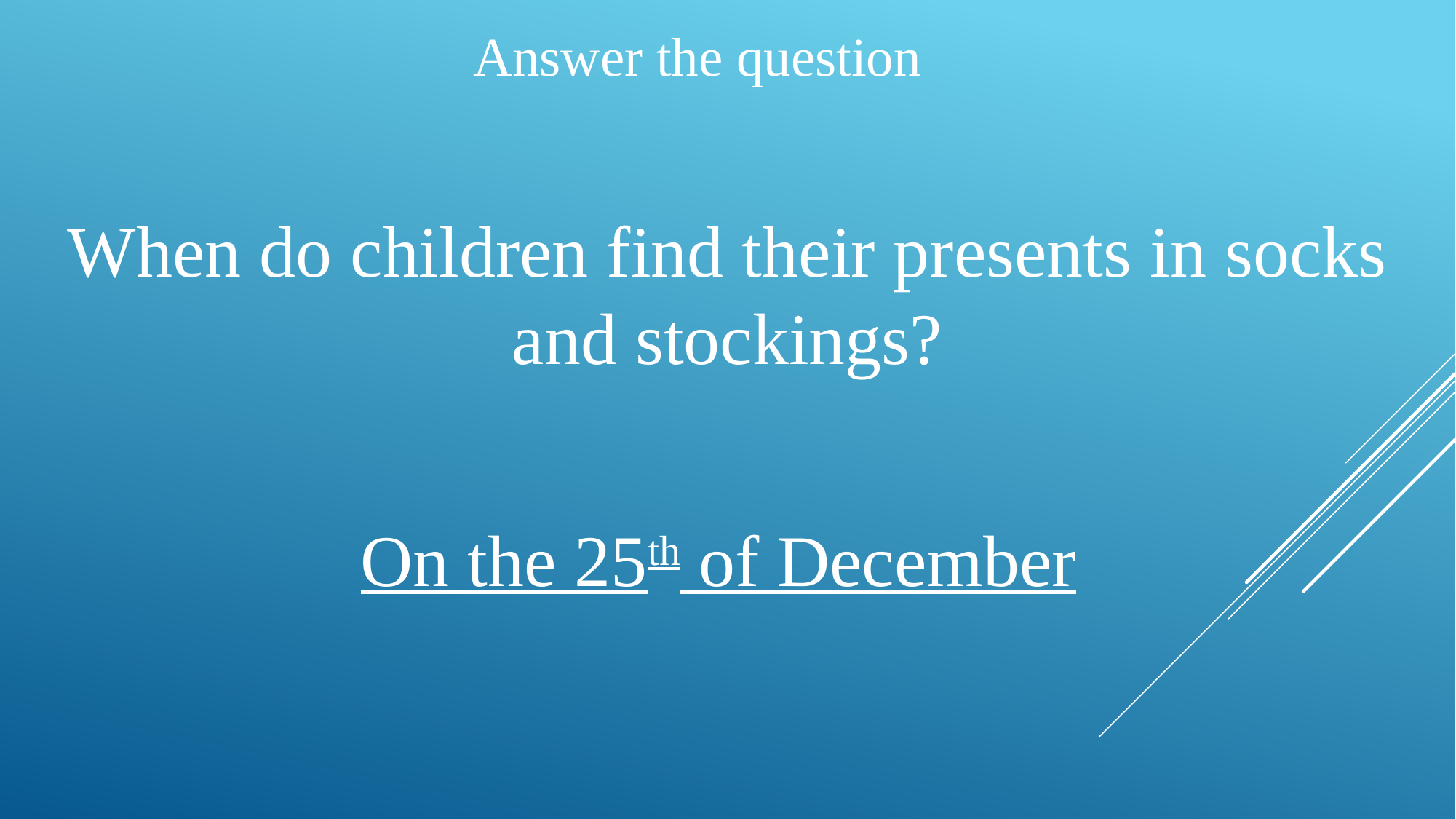

Answer the question
When do children find their presents in socks and stockings?

On the 25th of December